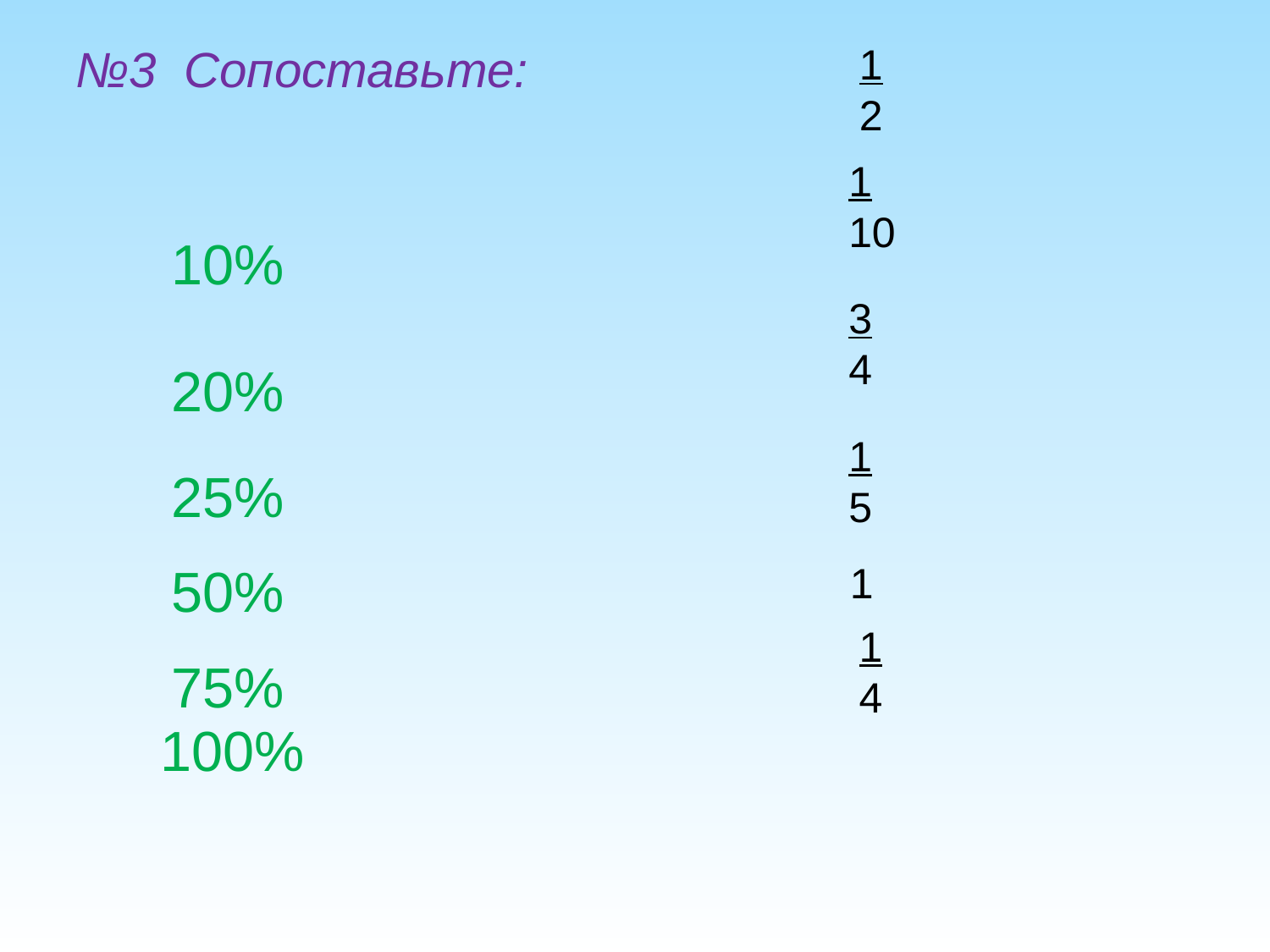

№3  Сопоставьте:
12
1 10
10%

3 4
20%

1 5
25%

50%

 1
1 4
75%

100%